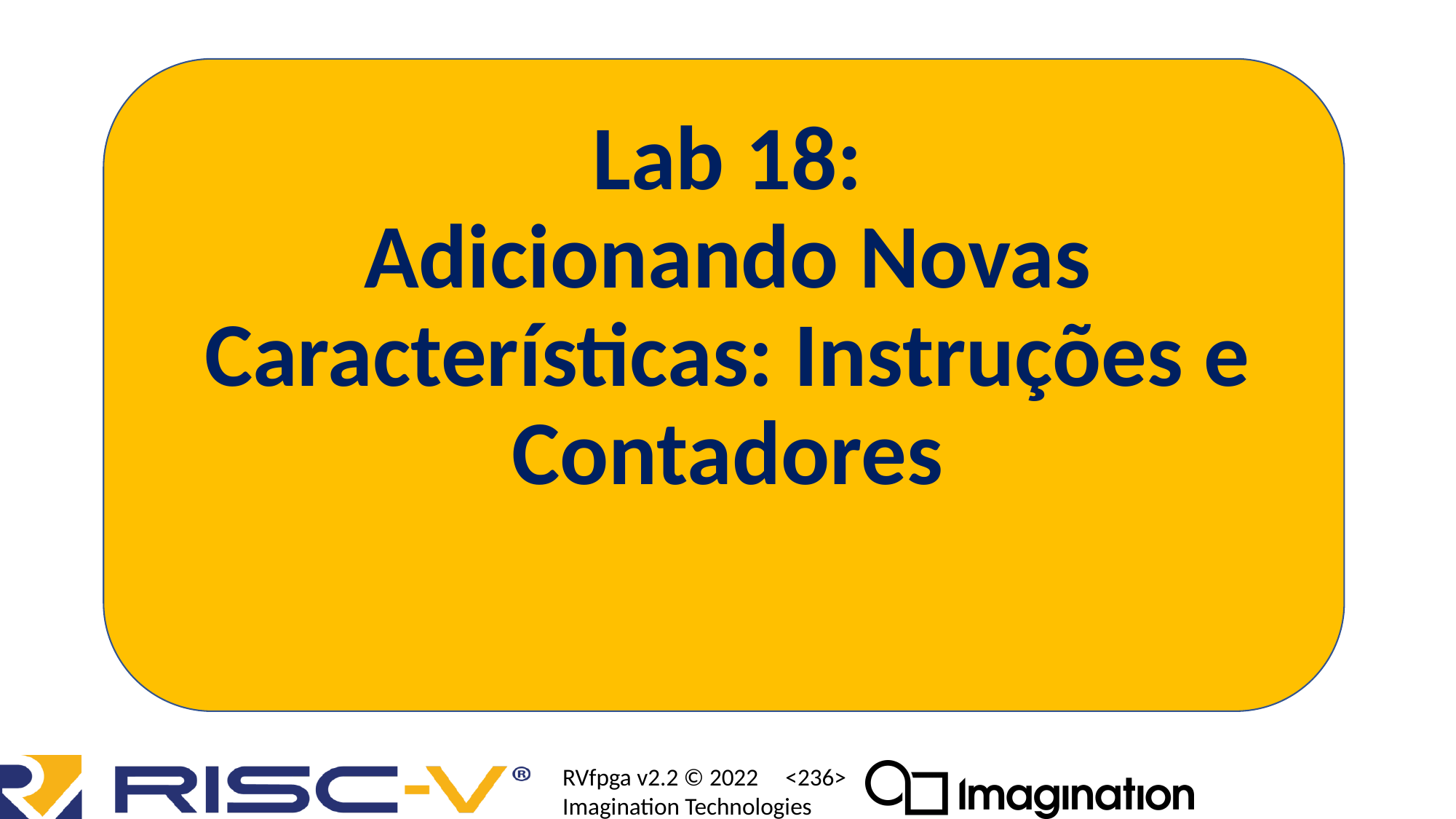

# Lab 18: Adicionando Novas Características: Instruções e Contadores